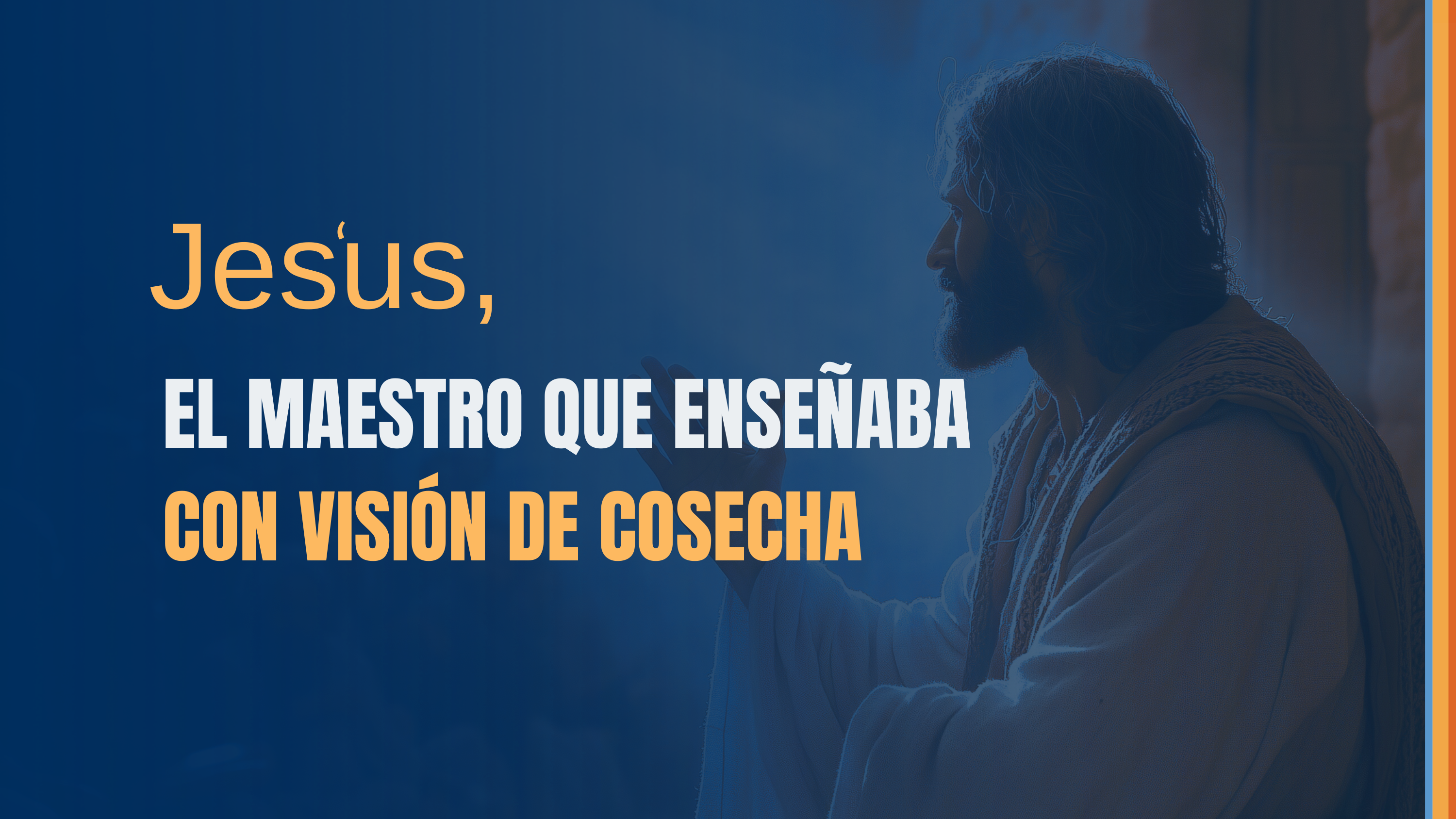

Jesus,
‘
EL MAESTRO QUE ENSEÑABA
CON VISIÓN DE COSECHA